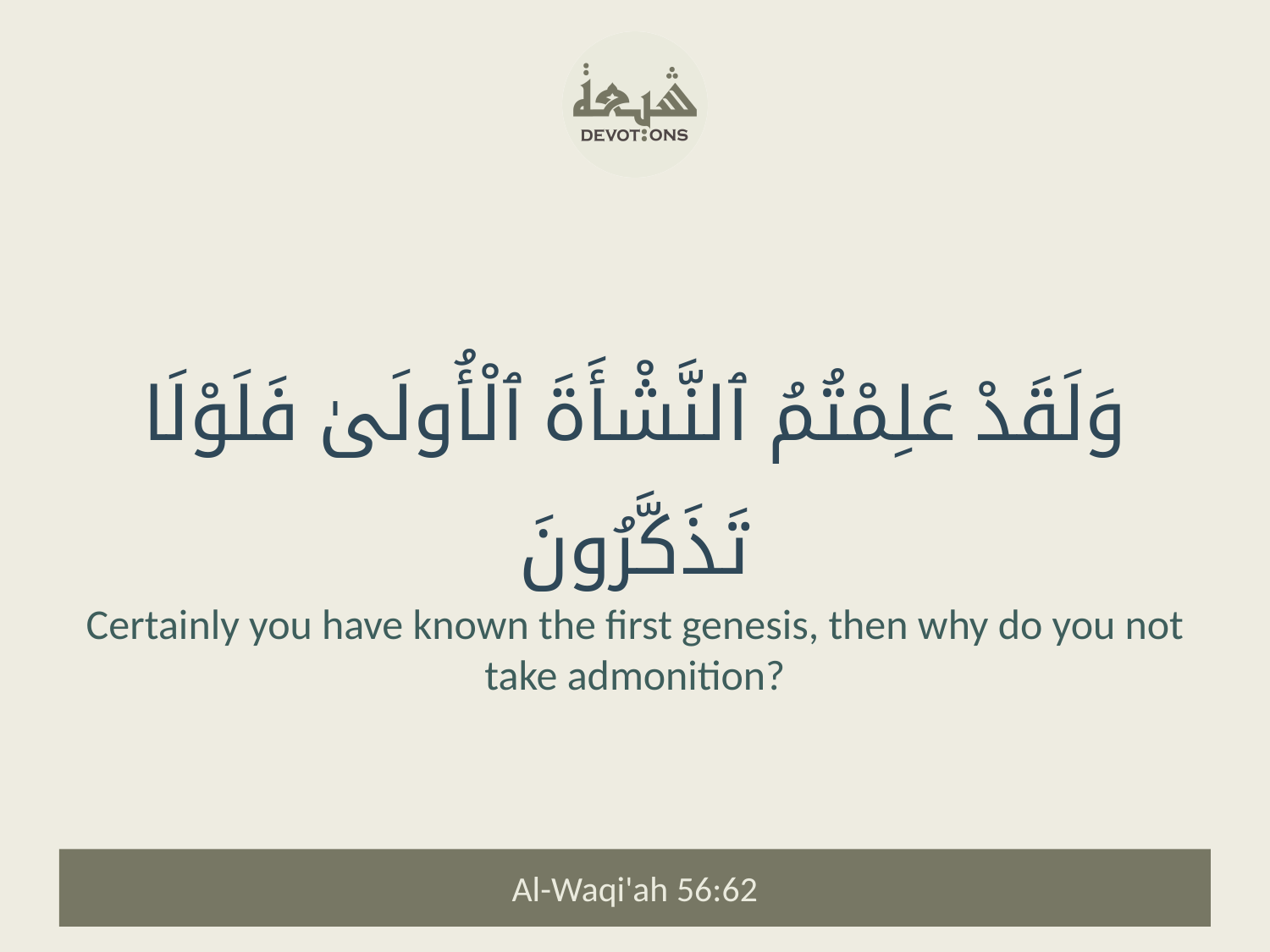

وَلَقَدْ عَلِمْتُمُ ٱلنَّشْأَةَ ٱلْأُولَىٰ فَلَوْلَا تَذَكَّرُونَ
Certainly you have known the first genesis, then why do you not take admonition?
Al-Waqi'ah 56:62